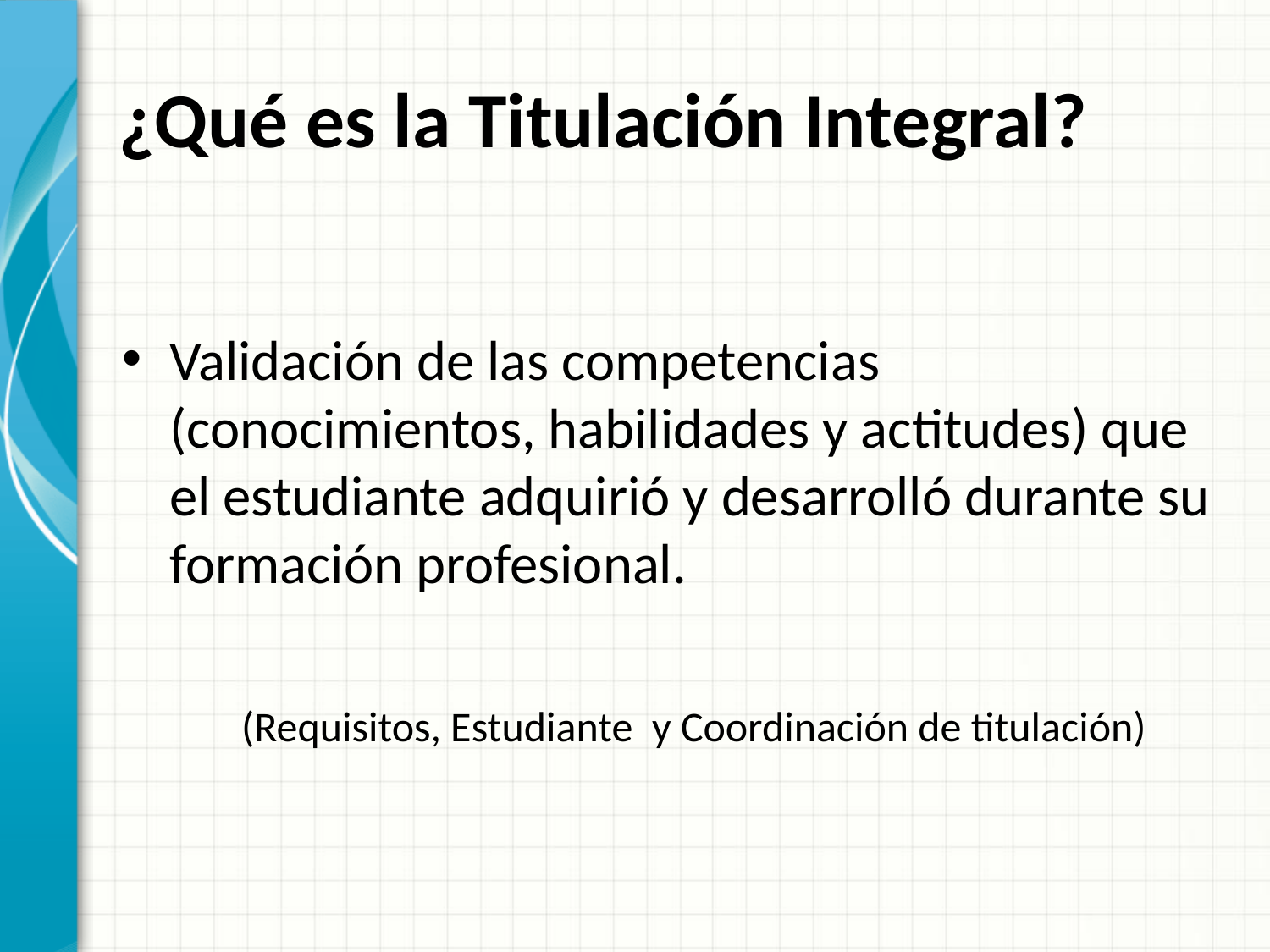

# ¿Qué es la Titulación Integral?
Validación de las competencias (conocimientos, habilidades y actitudes) que el estudiante adquirió y desarrolló durante su formación profesional.

	(Requisitos, Estudiante  y Coordinación de titulación)